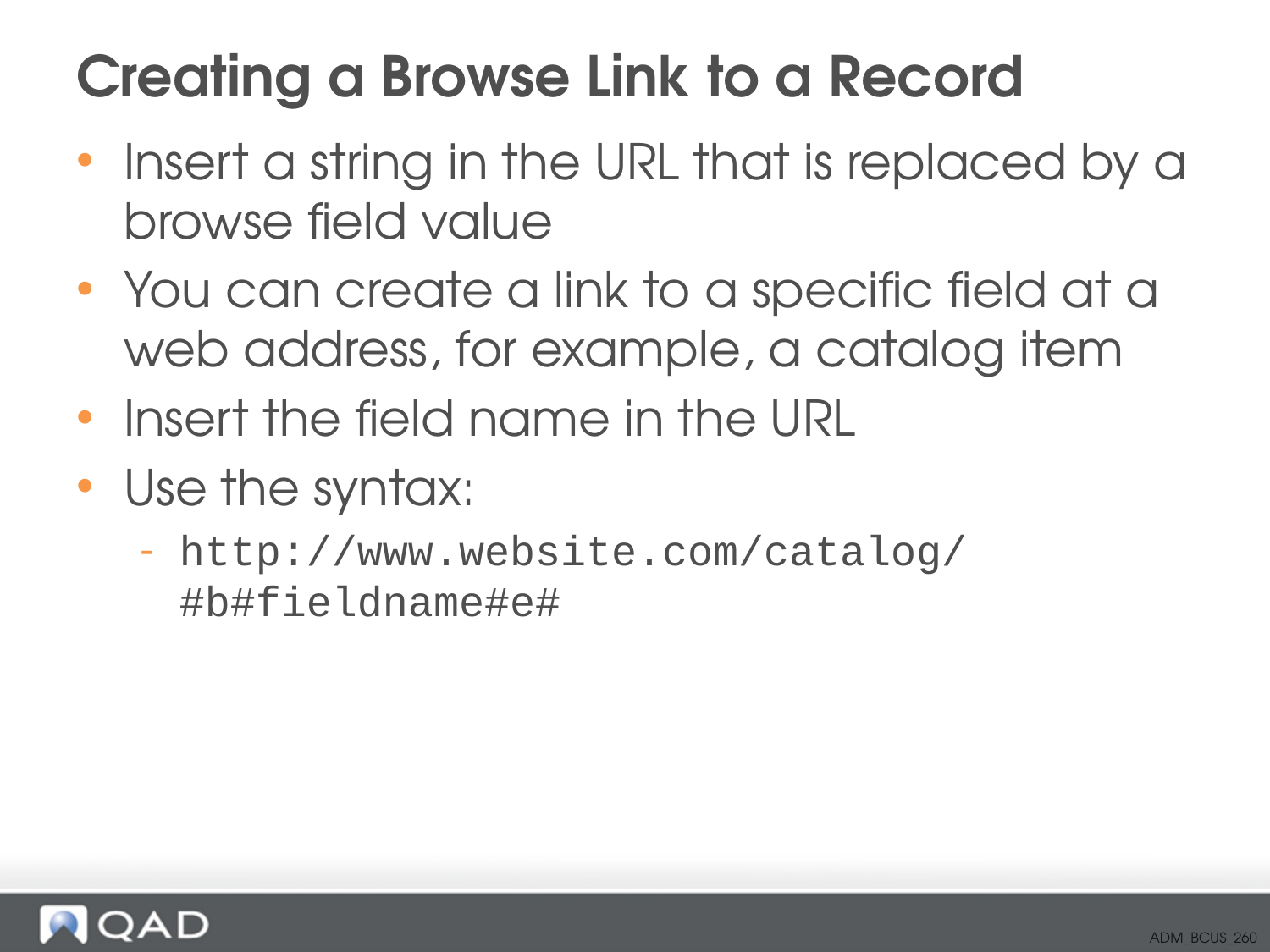

# Creating a Browse Link to a Record
Insert a string in the URL that is replaced by a browse field value
You can create a link to a specific field at a web address, for example, a catalog item
Insert the field name in the URL
Use the syntax:
http://www.website.com/catalog/#b#fieldname#e#

ADM_BCUS_260